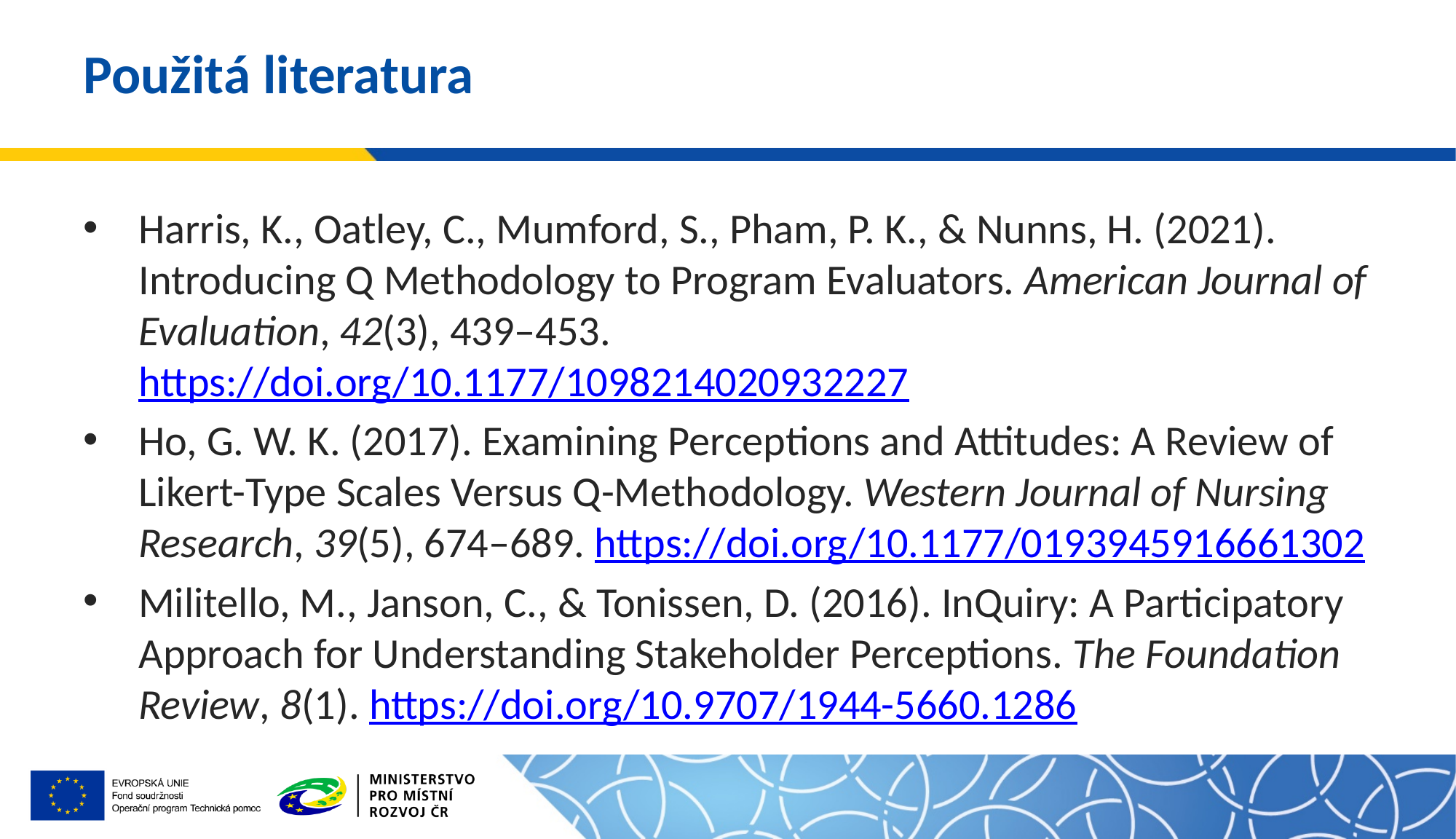

# Použitá literatura
Harris, K., Oatley, C., Mumford, S., Pham, P. K., & Nunns, H. (2021). Introducing Q Methodology to Program Evaluators. American Journal of Evaluation, 42(3), 439–453. https://doi.org/10.1177/1098214020932227
Ho, G. W. K. (2017). Examining Perceptions and Attitudes: A Review of Likert-Type Scales Versus Q-Methodology. Western Journal of Nursing Research, 39(5), 674–689. https://doi.org/10.1177/0193945916661302
Militello, M., Janson, C., & Tonissen, D. (2016). InQuiry: A Participatory Approach for Understanding Stakeholder Perceptions. The Foundation Review, 8(1). https://doi.org/10.9707/1944-5660.1286